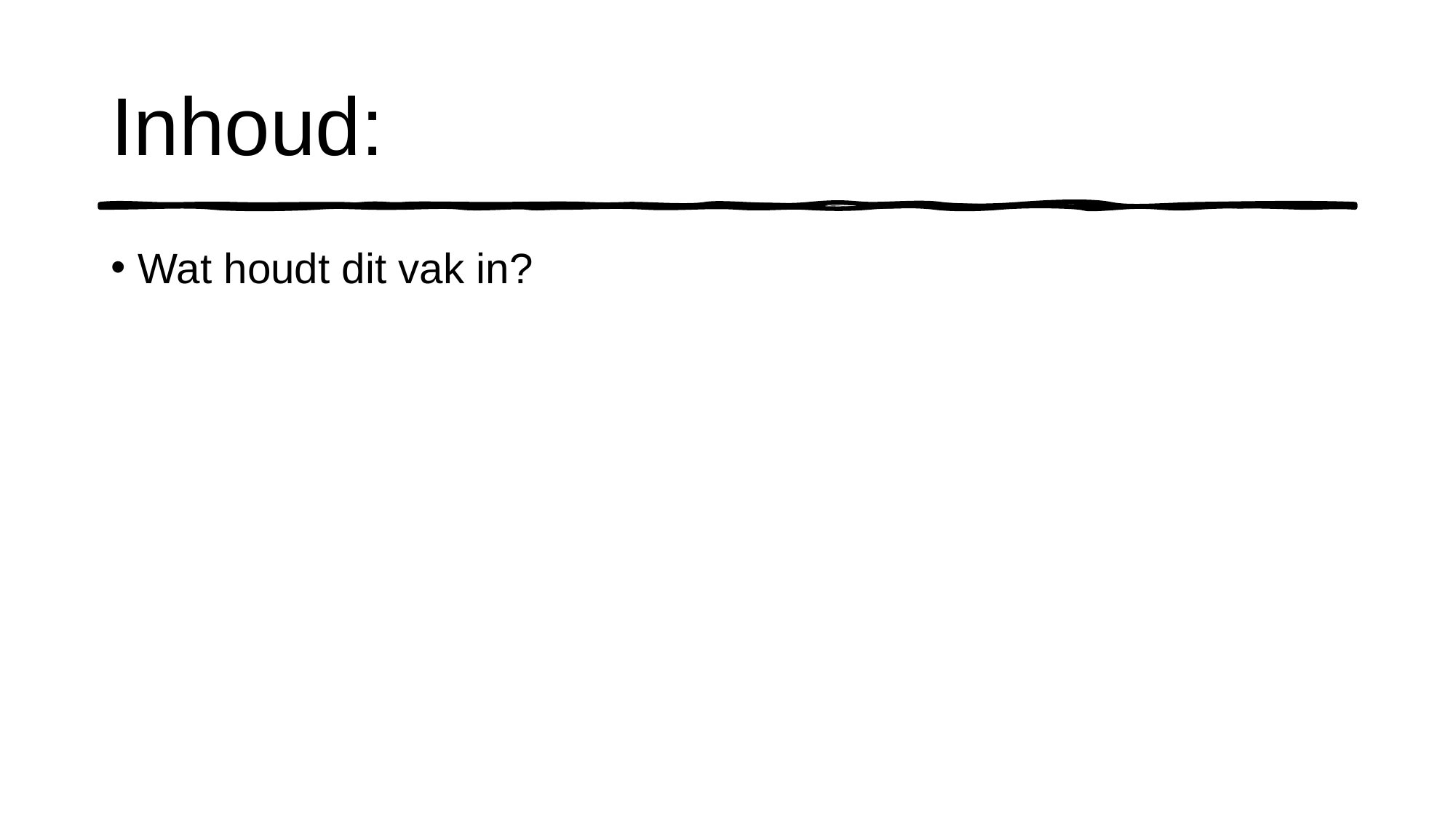

# Inhoud:
Wat houdt dit vak in?